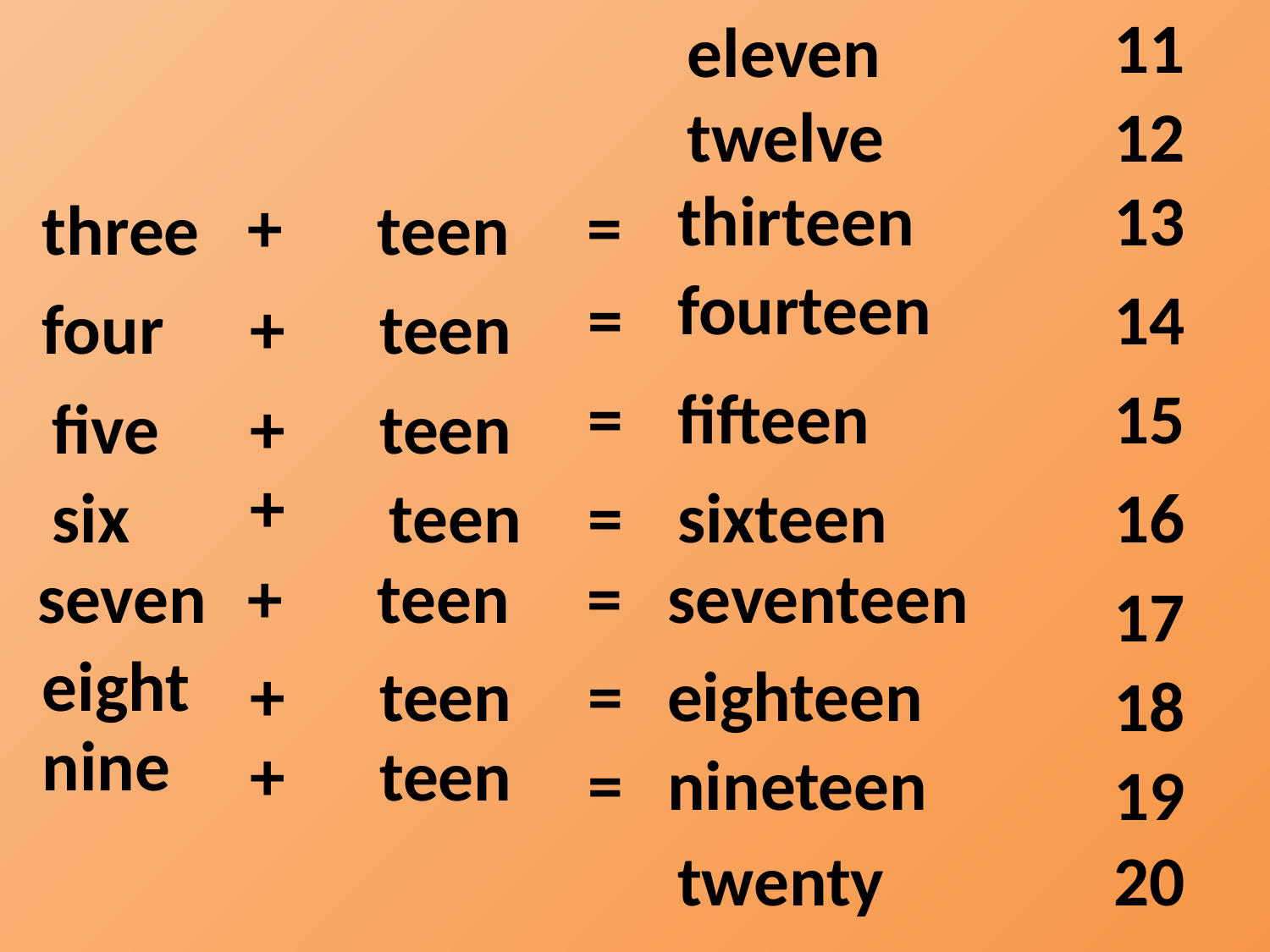

eleven

11
twelve

12
thirteen
13
+
=
three
teen
fourteen
=
14
four
+
teen
=
fifteen
15
five
+
teen
+
six
teen
=
sixteen
16
seven
+
teen
=
seventeen
17
eight
+
teen
=
eighteen
18
nine
+
teen
=
nineteen
19
twenty
20